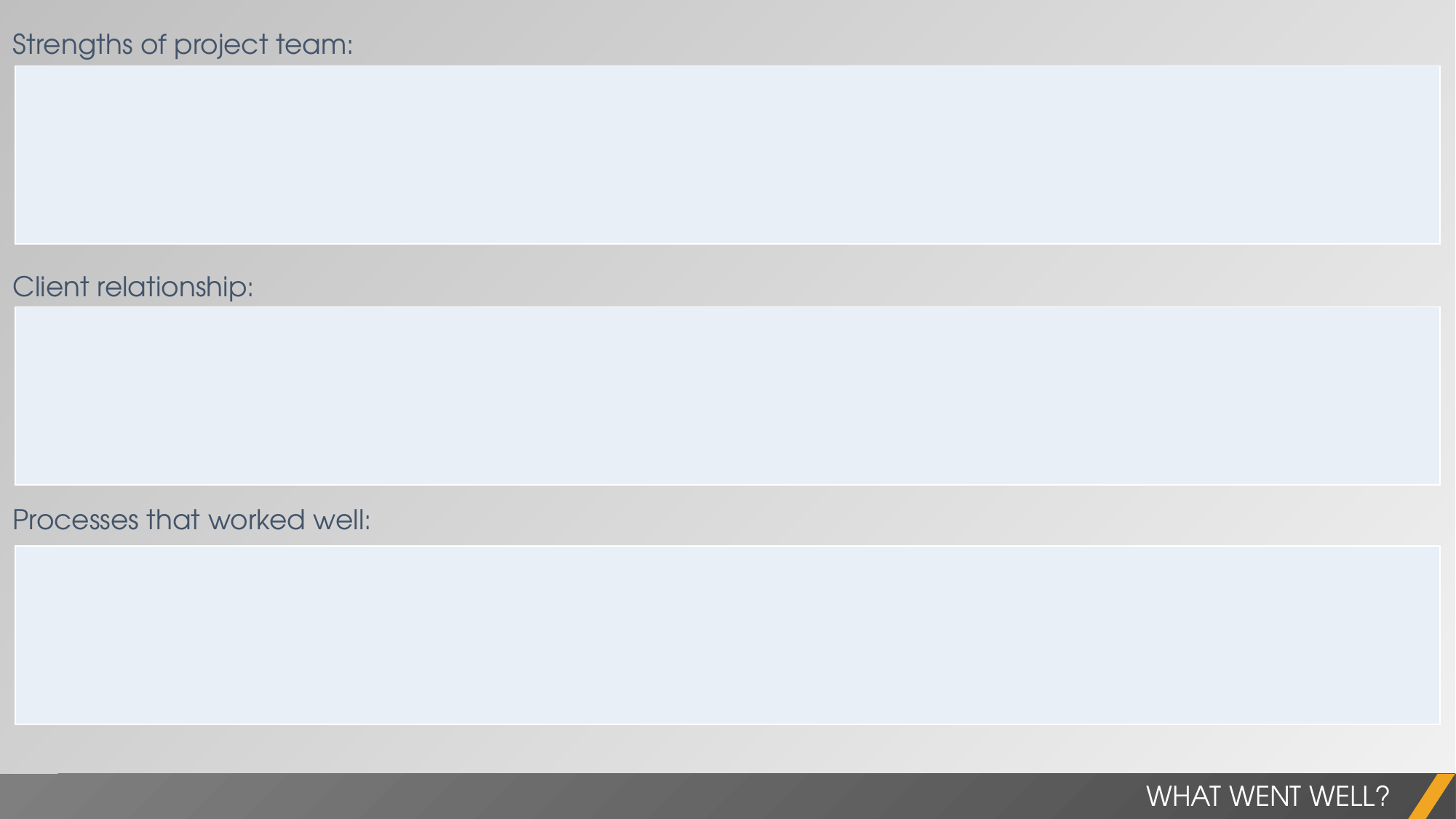

Strengths of project team:
|  |
| --- |
Client relationship:
|  |
| --- |
Processes that worked well:
|  |
| --- |
WHAT WENT WELL?